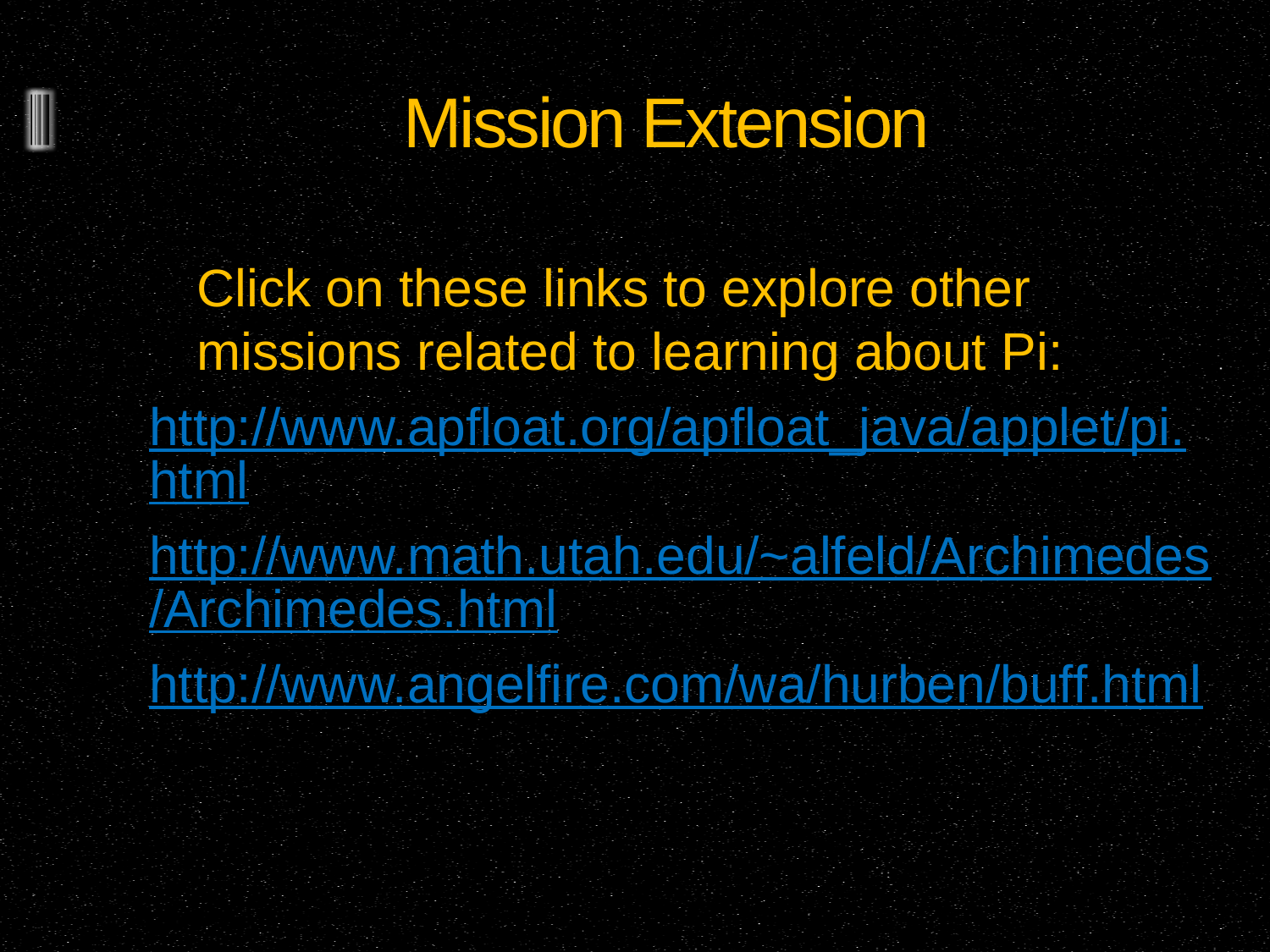

# Mission Extension
	Click on these links to explore other missions related to learning about Pi:
http://www.apfloat.org/apfloat_java/applet/pi.html
http://www.math.utah.edu/~alfeld/Archimedes/Archimedes.html
http://www.angelfire.com/wa/hurben/buff.html